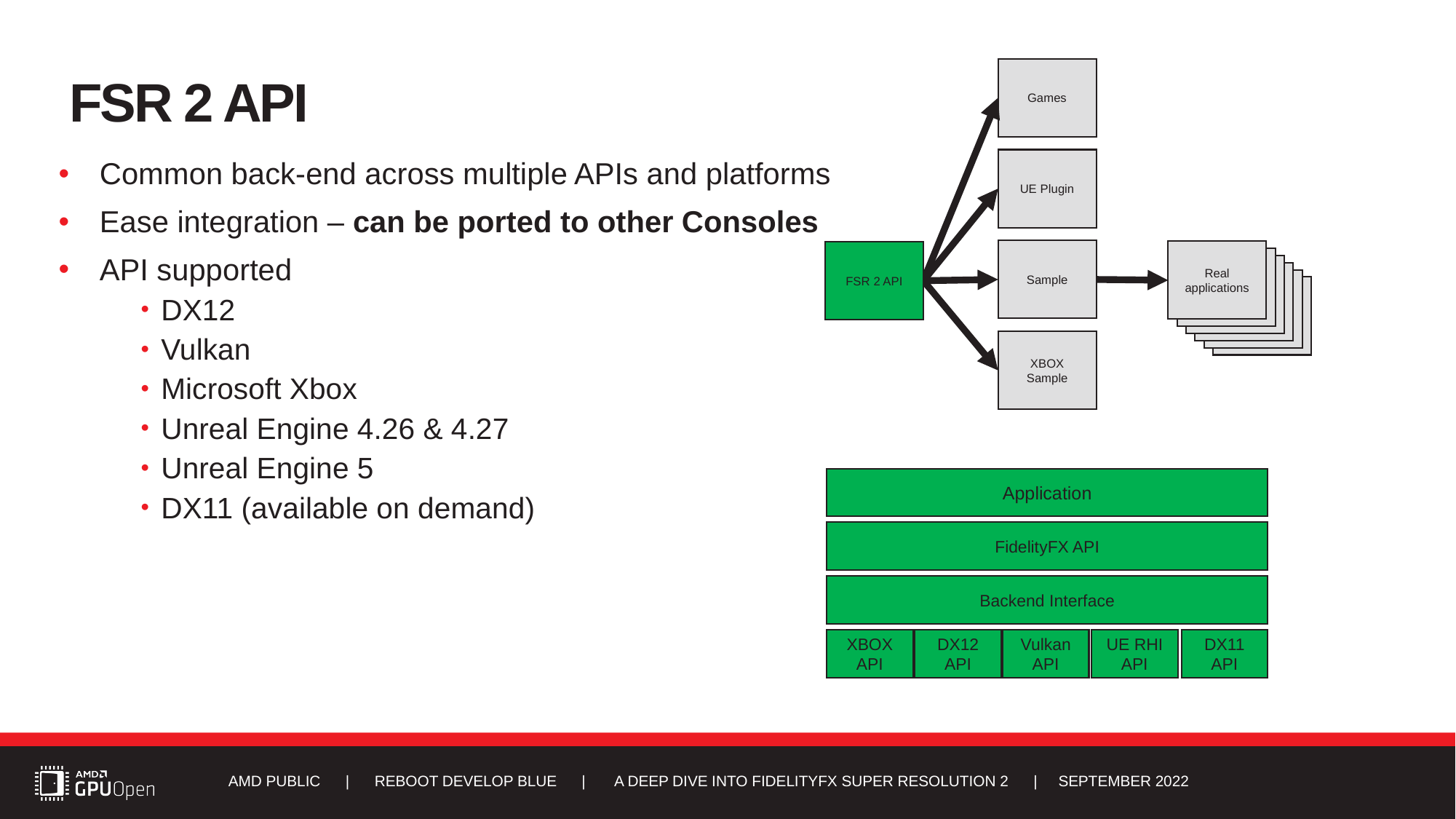

# FSR 2 API
Games
UE Plugin
Common back-end across multiple APIs and platforms
Ease integration – can be ported to other Consoles
API supported
DX12
Vulkan
Microsoft Xbox
Unreal Engine 4.26 & 4.27
Unreal Engine 5
DX11 (available on demand)
Sample
Real applications
FSR 2 API
Real applications
Real applications
Real applications
Real applications
Real applications
XBOX
Sample
Application
FidelityFX API
Backend Interface
XBOX API
DX12 API
Vulkan API
UE RHI API
DX11 API